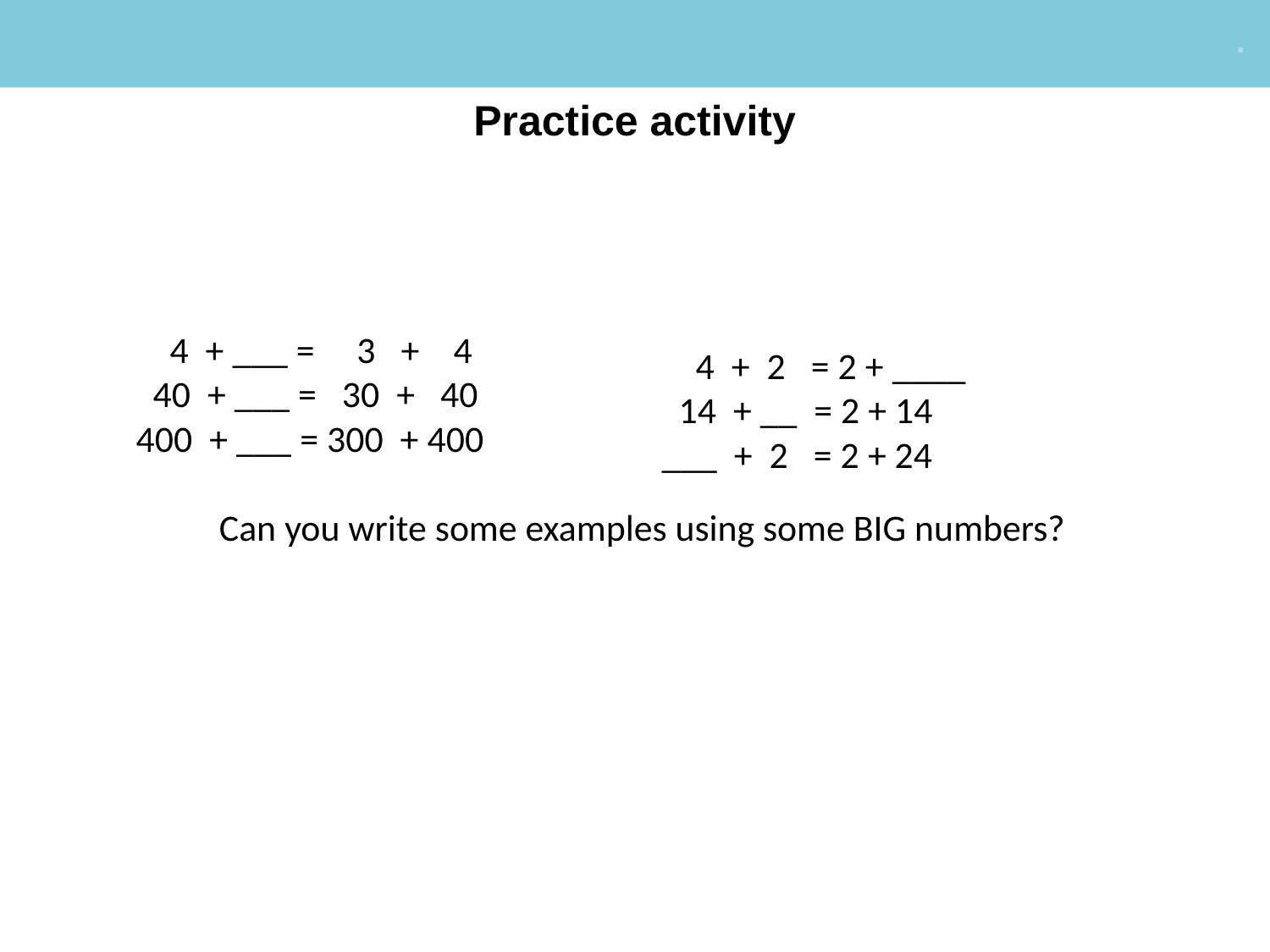

.
Practice activity

       4  + ___ =     3   +    4
     40  + ___ =   30  +   40
   400  + ___ = 300  + 400

Can you write some examples using some BIG numbers?

      4  +  2   = 2 + ____
    14  + __  = 2 + 14
  ___  +  2   = 2 + 24